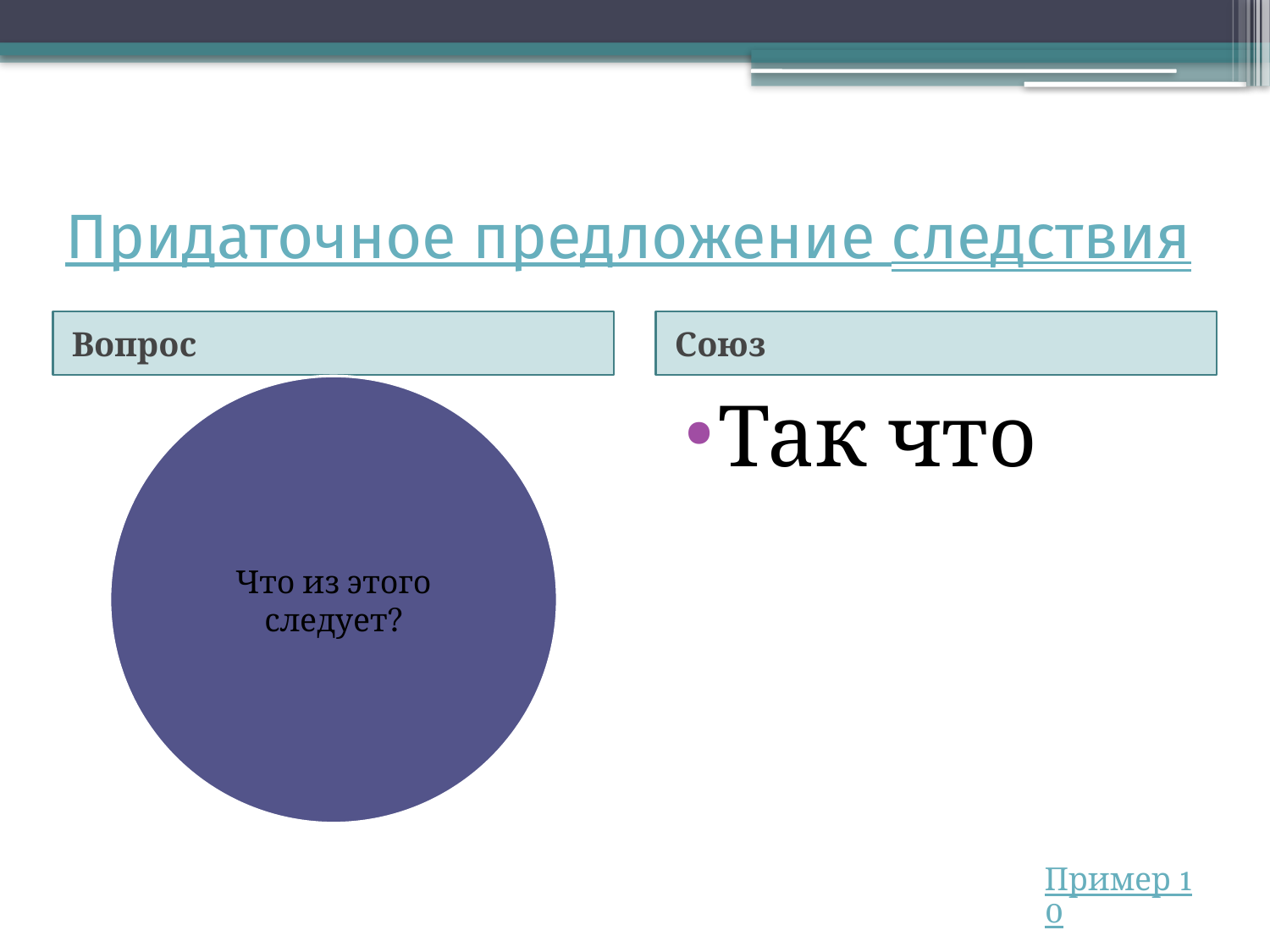

# Придаточное предложение следствия
Вопрос
Союз
Что из этого следует?
Так что
Пример 10